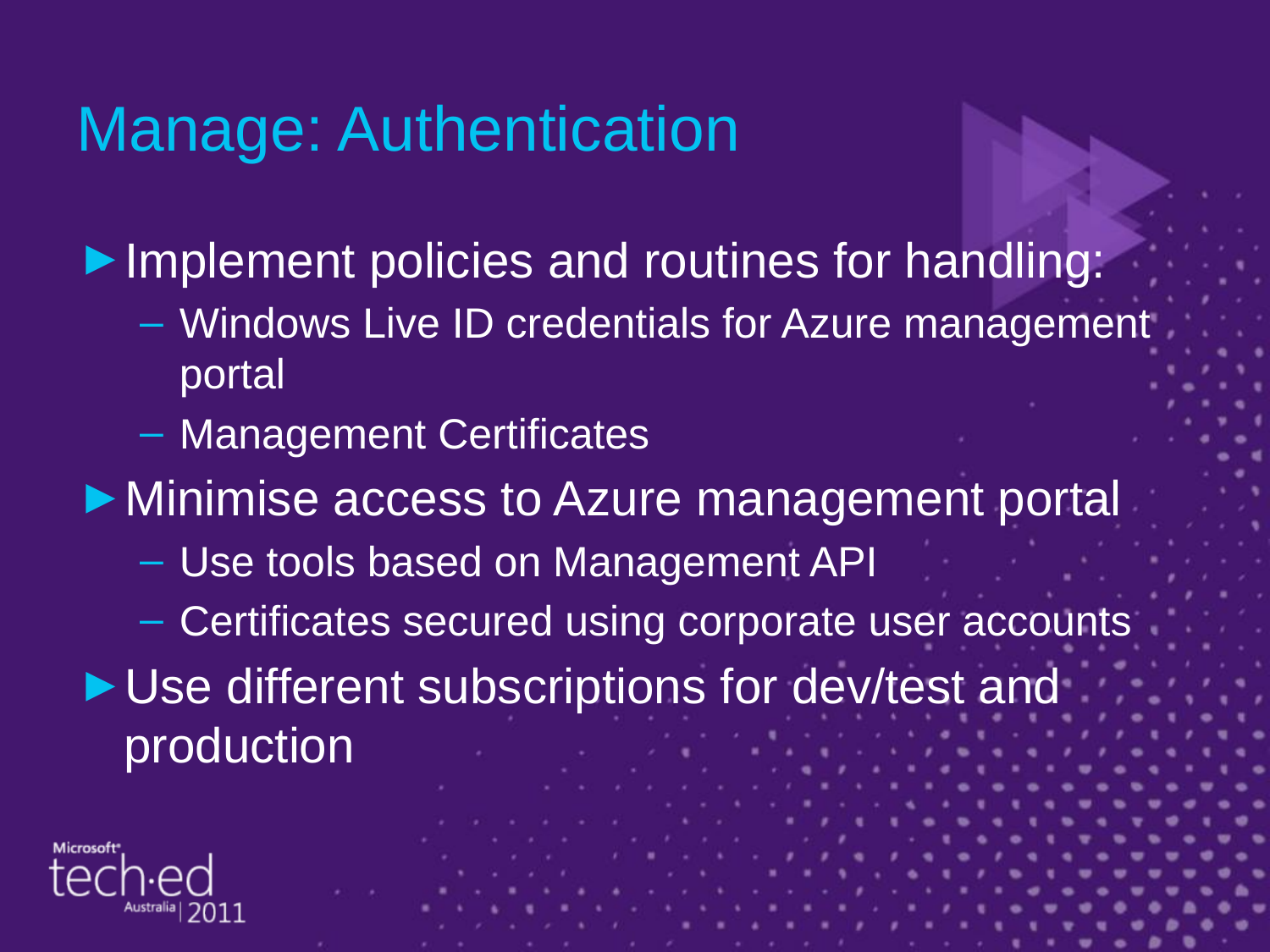

# Manage: Authentication
Implement policies and routines for handling:
Windows Live ID credentials for Azure management portal
Management Certificates
Minimise access to Azure management portal
Use tools based on Management API
Certificates secured using corporate user accounts
Use different subscriptions for dev/test and production